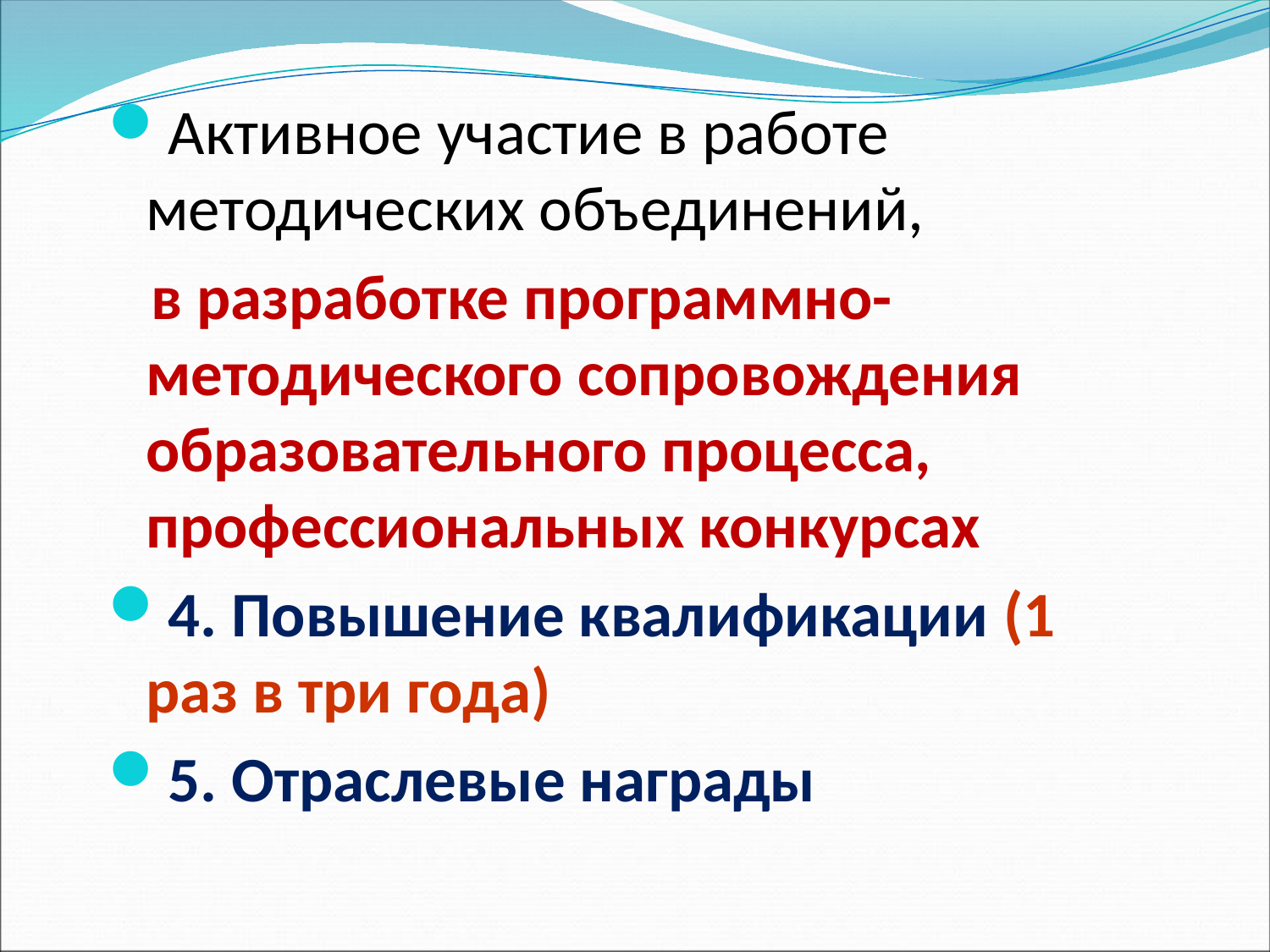

# Активное участие в работе методических объединений,
   в разработке программно-методического сопровождения образовательного процесса, профессиональных конкурсах
4. Повышение квалификации (1 раз в три года)
5. Отраслевые награды